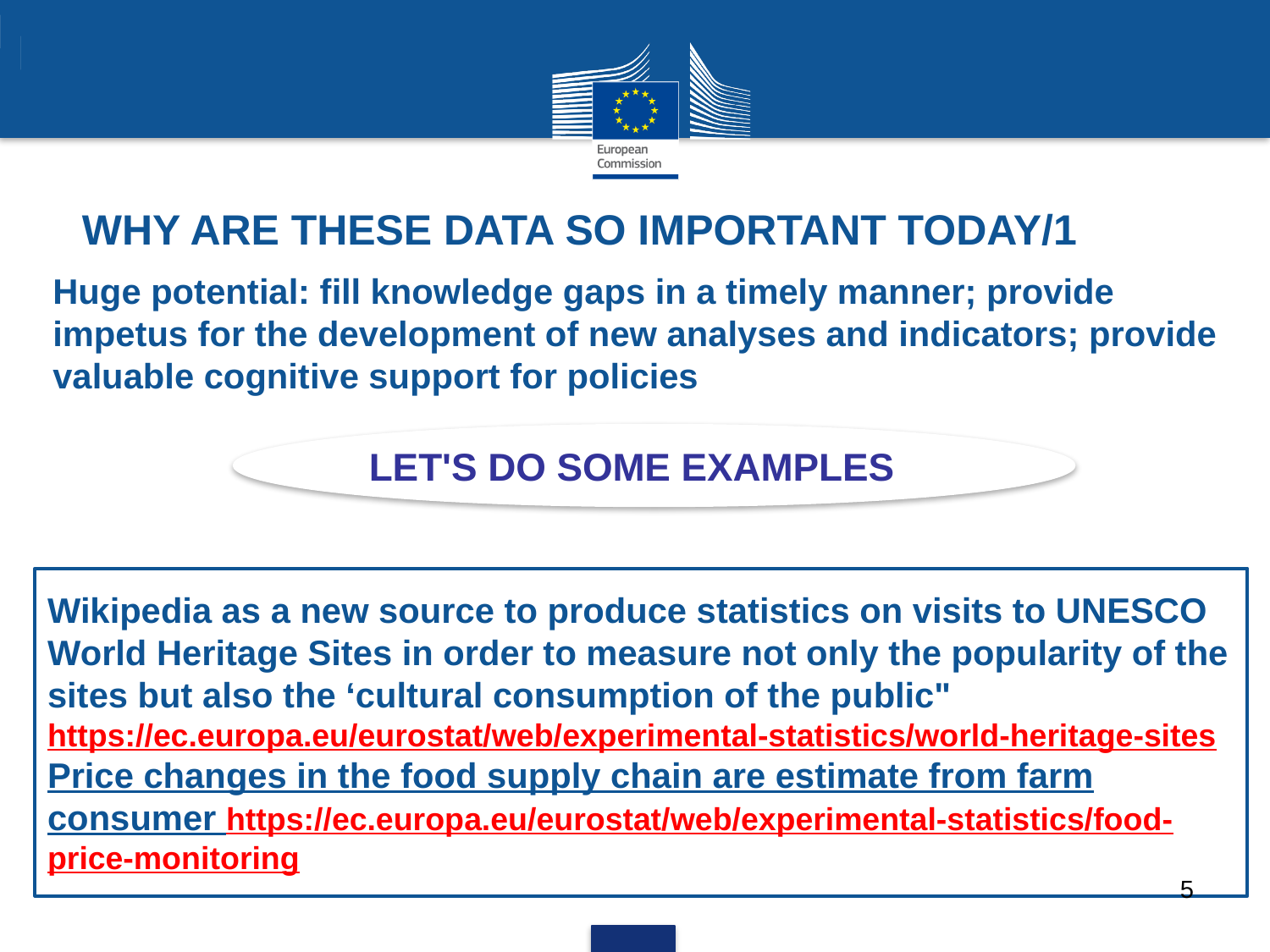

# WHY ARE THESE DATA SO IMPORTANT TODAY/1
Huge potential: fill knowledge gaps in a timely manner; provide impetus for the development of new analyses and indicators; provide valuable cognitive support for policies

LET'S DO SOME EXAMPLES

Wikipedia as a new source to produce statistics on visits to UNESCO World Heritage Sites in order to measure not only the popularity of the sites but also the ‘cultural consumption of the public"
https://ec.europa.eu/eurostat/web/experimental-statistics/world-heritage-sites
Price changes in the food supply chain are estimate from farm consumer https://ec.europa.eu/eurostat/web/experimental-statistics/food-price-monitoring
5